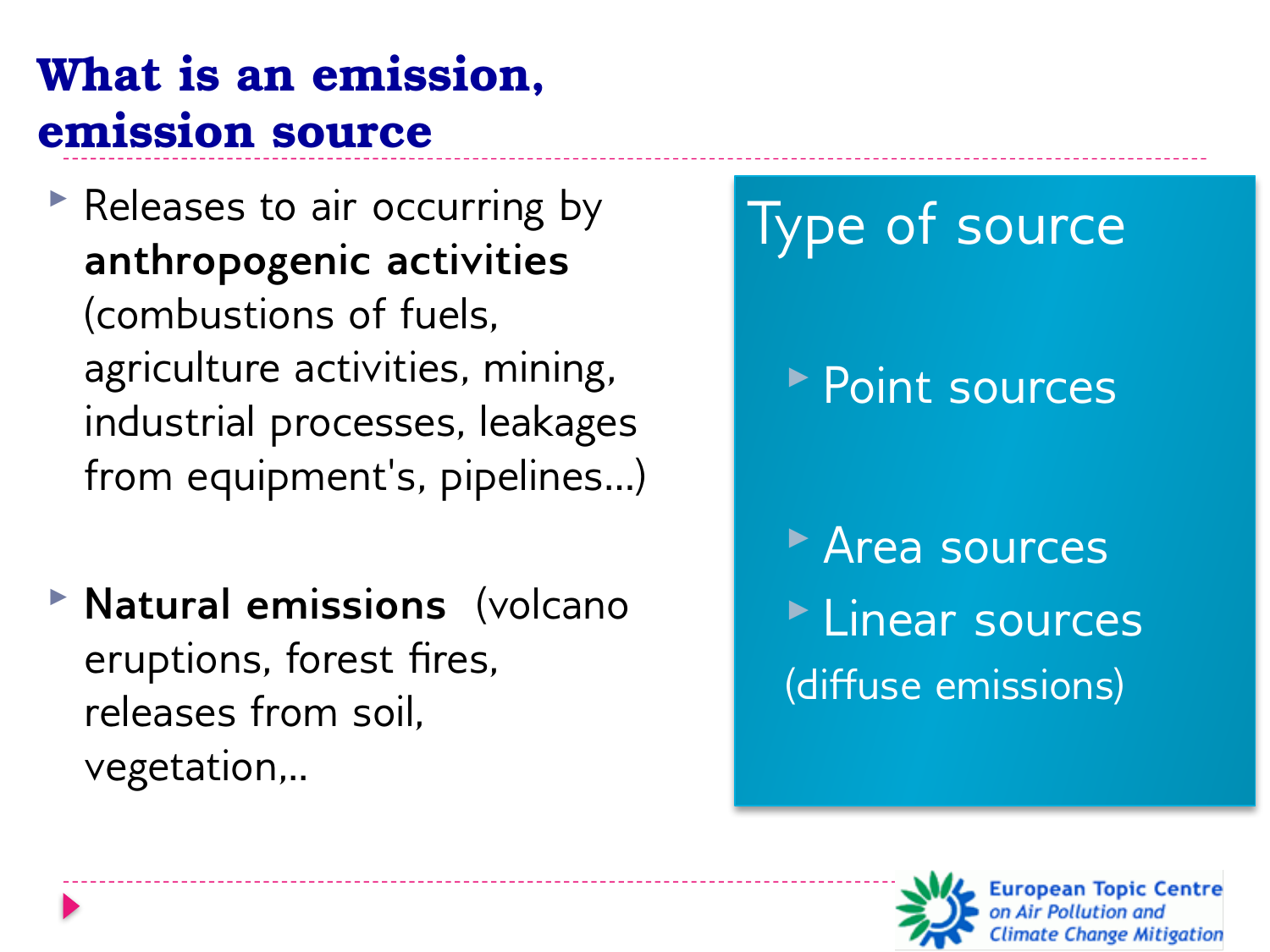

# What is an emission, emission source
Releases to air occurring by anthropogenic activities (combustions of fuels, agriculture activities, mining, industrial processes, leakages from equipment's, pipelines…)

Natural emissions  (volcano eruptions, forest fires, releases from soil, vegetation,..

Type of source

Point sources

Area sources
Linear sources
(diffuse emissions)